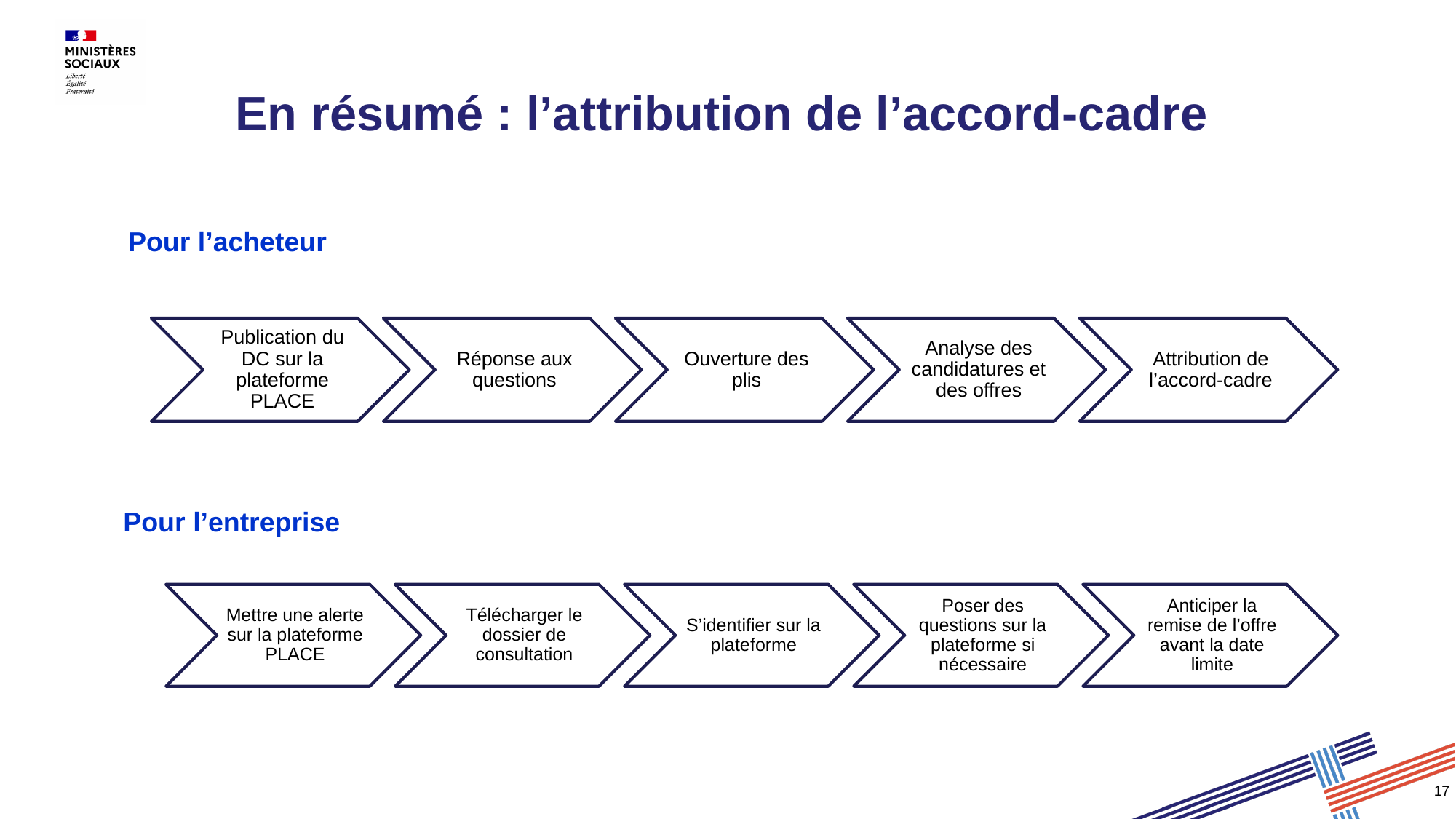

# En résumé : l’attribution de l’accord-cadre
Pour l’acheteur
Publication du DC sur la plateforme PLACE
Réponse aux questions
Ouverture des plis
Analyse des candidatures et des offres
Attribution de l’accord-cadre
Pour l’entreprise
Mettre une alerte sur la plateforme PLACE
Télécharger le dossier de consultation
S’identifier sur la plateforme
Poser des questions sur la plateforme si nécessaire
Anticiper la remise de l’offre avant la date limite
17